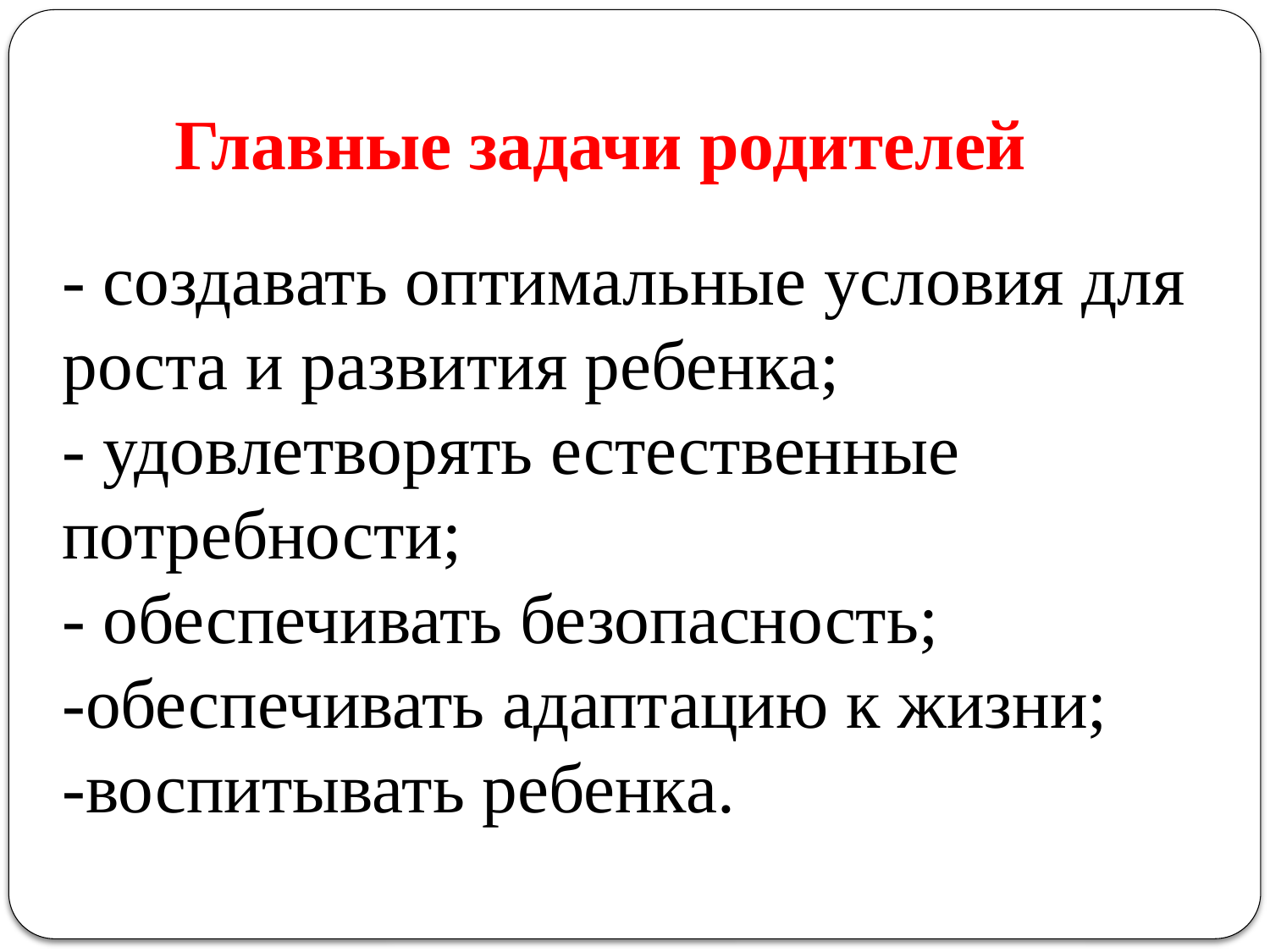

# Главные задачи родителей
- создавать оптимальные условия для роста и развития ребенка;
- удовлетворять естественные потребности;
- обеспечивать безопасность;
-обеспечивать адаптацию к жизни;
-воспитывать ребенка.